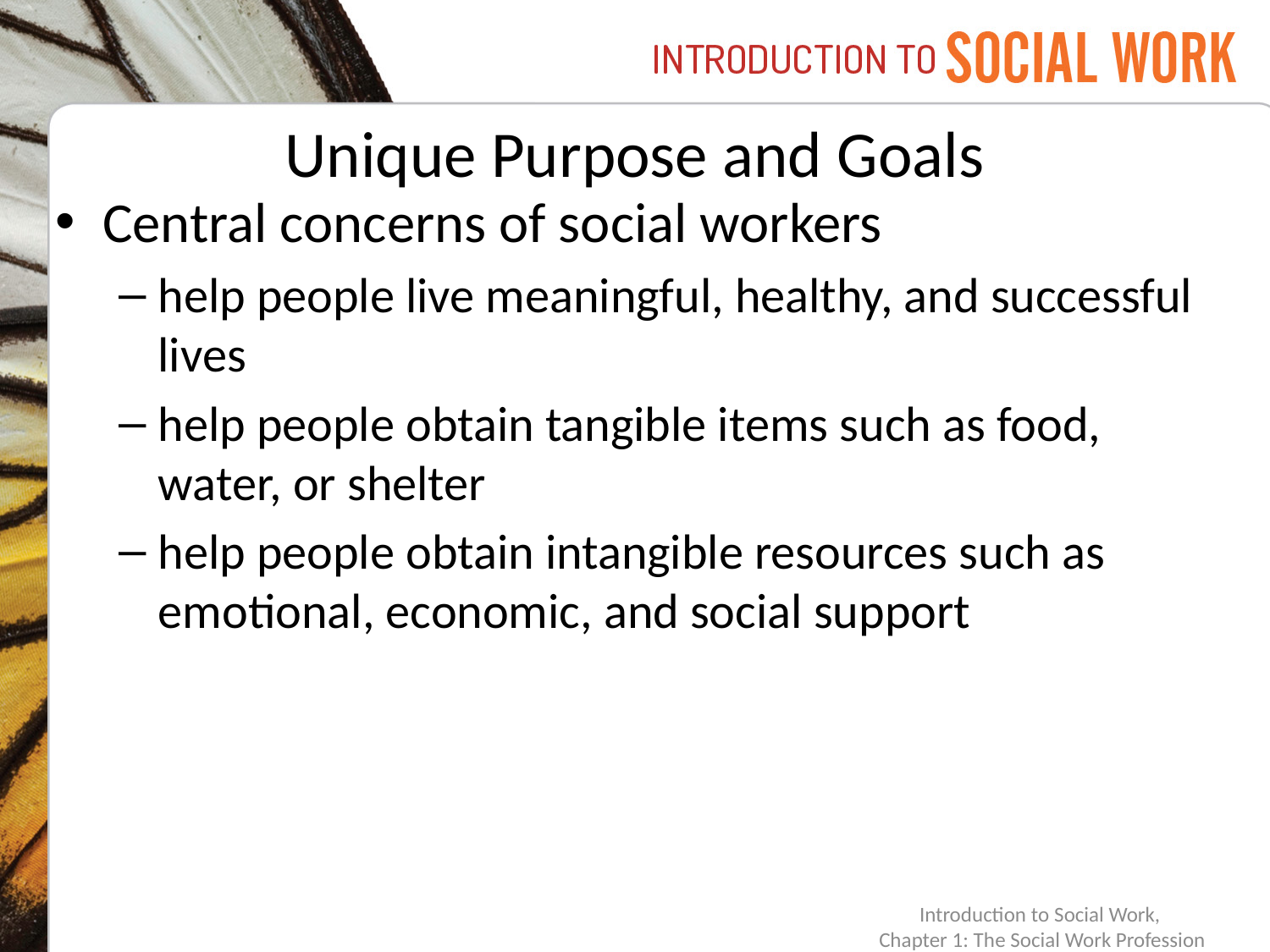

# Unique Purpose and Goals
Central concerns of social workers
help people live meaningful, healthy, and successful lives
help people obtain tangible items such as food, water, or shelter
help people obtain intangible resources such as emotional, economic, and social support

Introduction to Social Work,
Chapter 1: The Social Work Profession